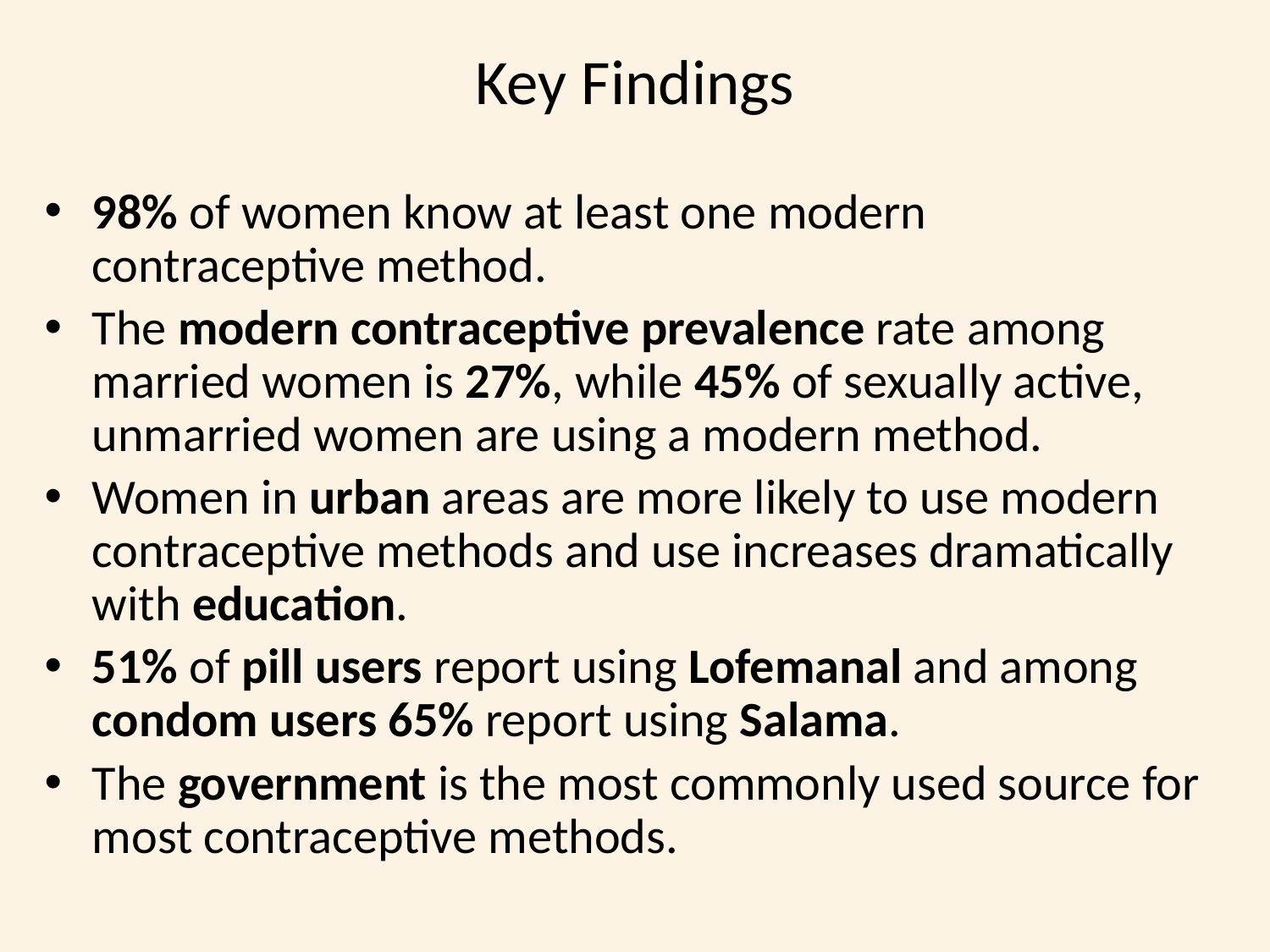

# Key Findings
98% of women know at least one modern contraceptive method.
The modern contraceptive prevalence rate among married women is 27%, while 45% of sexually active, unmarried women are using a modern method.
Women in urban areas are more likely to use modern contraceptive methods and use increases dramatically with education.
51% of pill users report using Lofemanal and among condom users 65% report using Salama.
The government is the most commonly used source for most contraceptive methods.